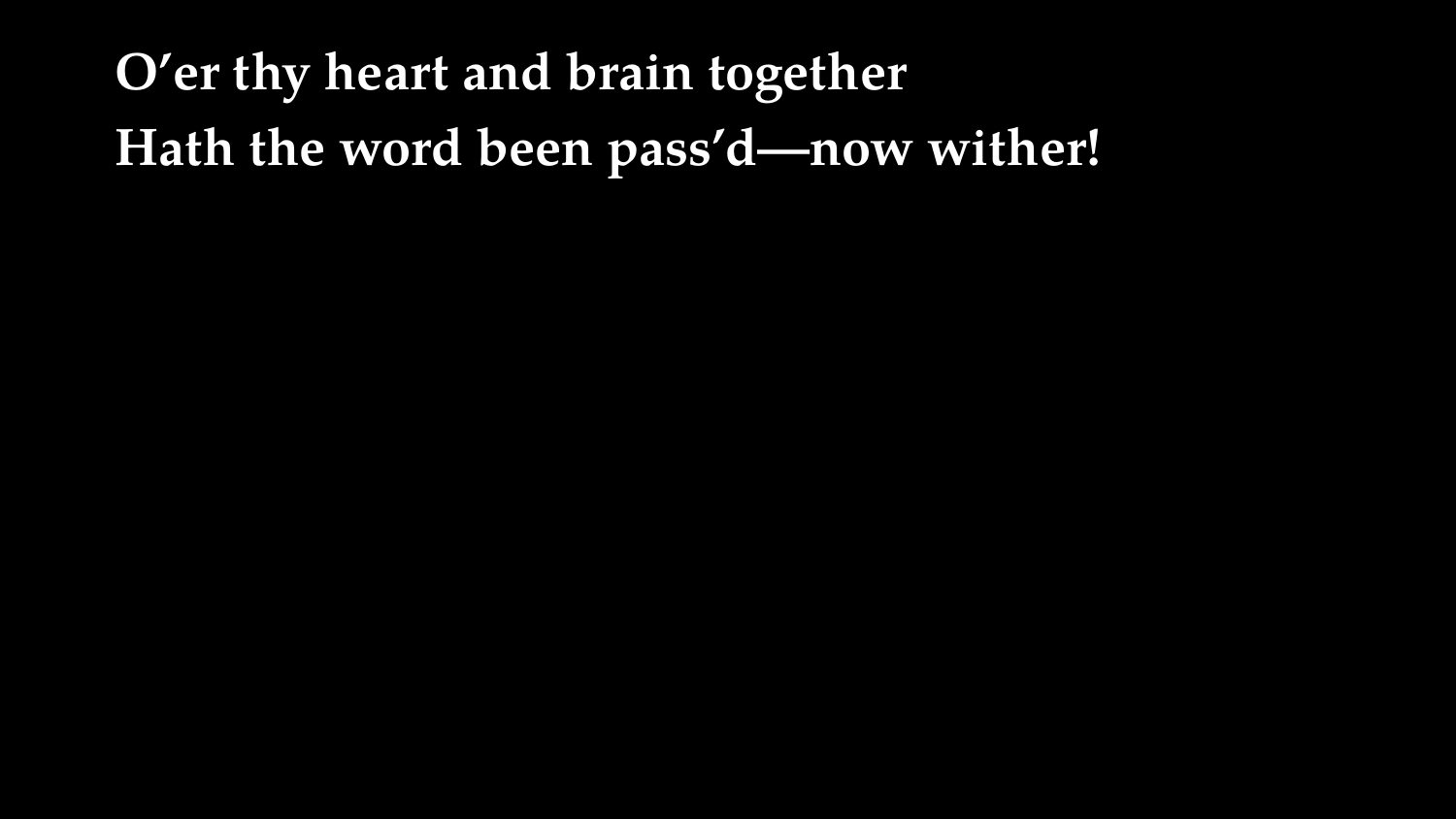

# O’er thy heart and brain together Hath the word been pass’d—now wither!